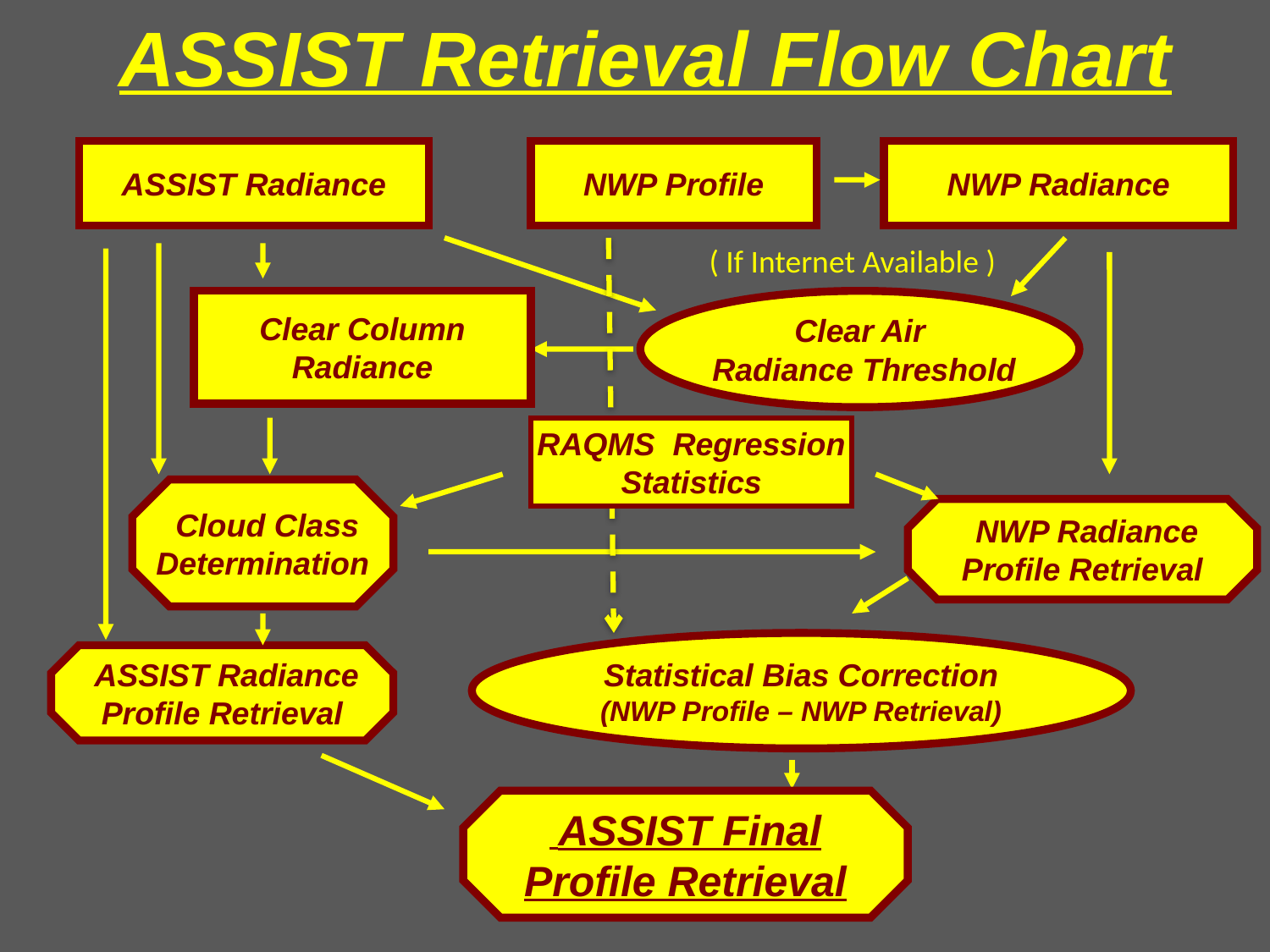

ASSIST Retrieval Flow Chart
ASSIST Radiance
NWP Profile
NWP Radiance

( If Internet Available )

Clear Column
Radiance
Clear Air
 Radiance Threshold

RAQMS  Regression
Statistics

 Cloud Class
Determination
 NWP Radiance
Profile Retrieval

Statistical Bias Correction
(NWP Profile – NWP Retrieval)
 ASSIST Radiance
Profile Retrieval

 ASSIST Final
Profile Retrieval